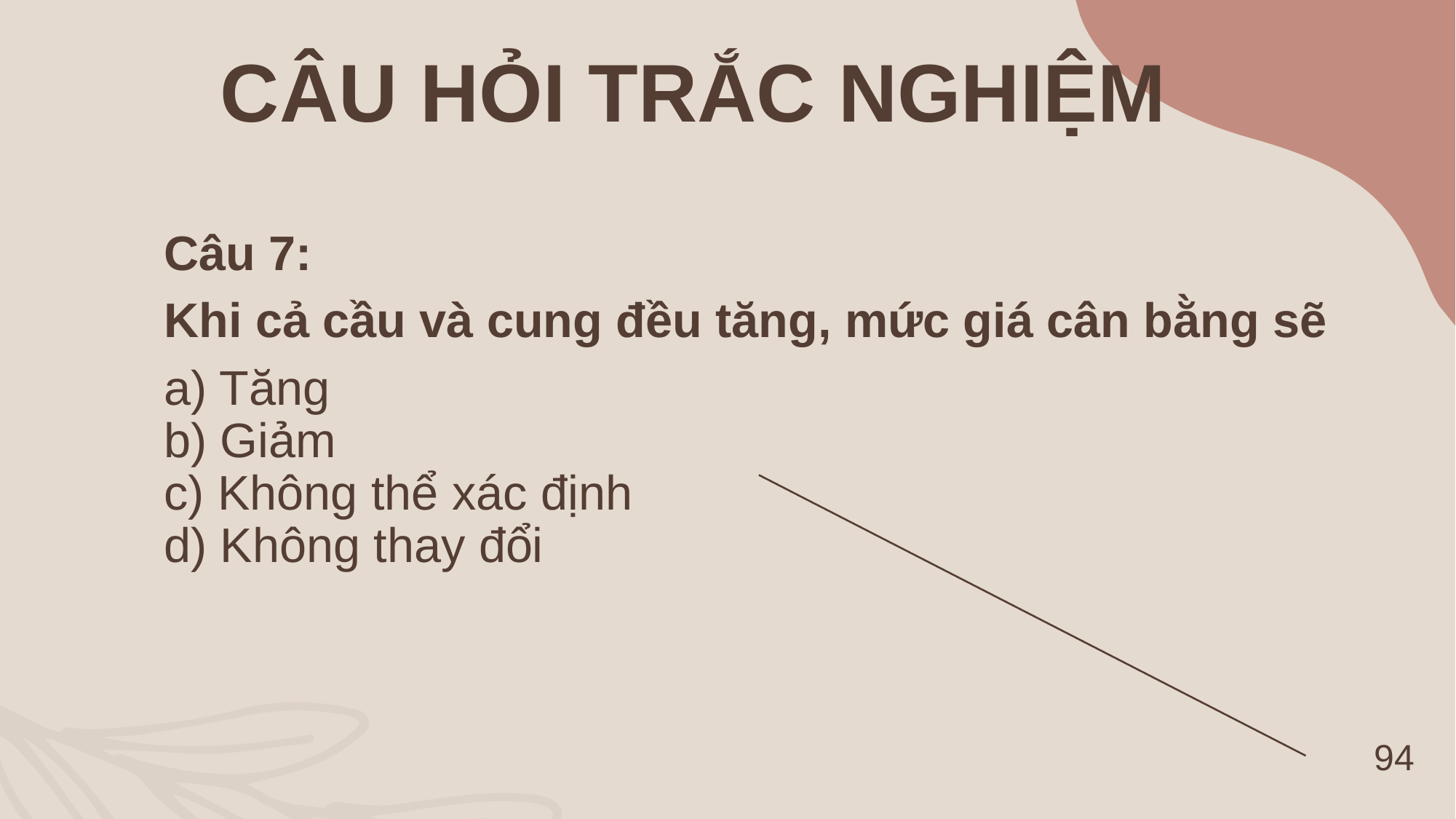

CÂU HỎI TRẮC NGHIỆM
Câu 7:
Khi cả cầu và cung đều tăng, mức giá cân bằng sẽ
a) Tăng
b) Giảm
c) Không thể xác định
d) Không thay đổi
94